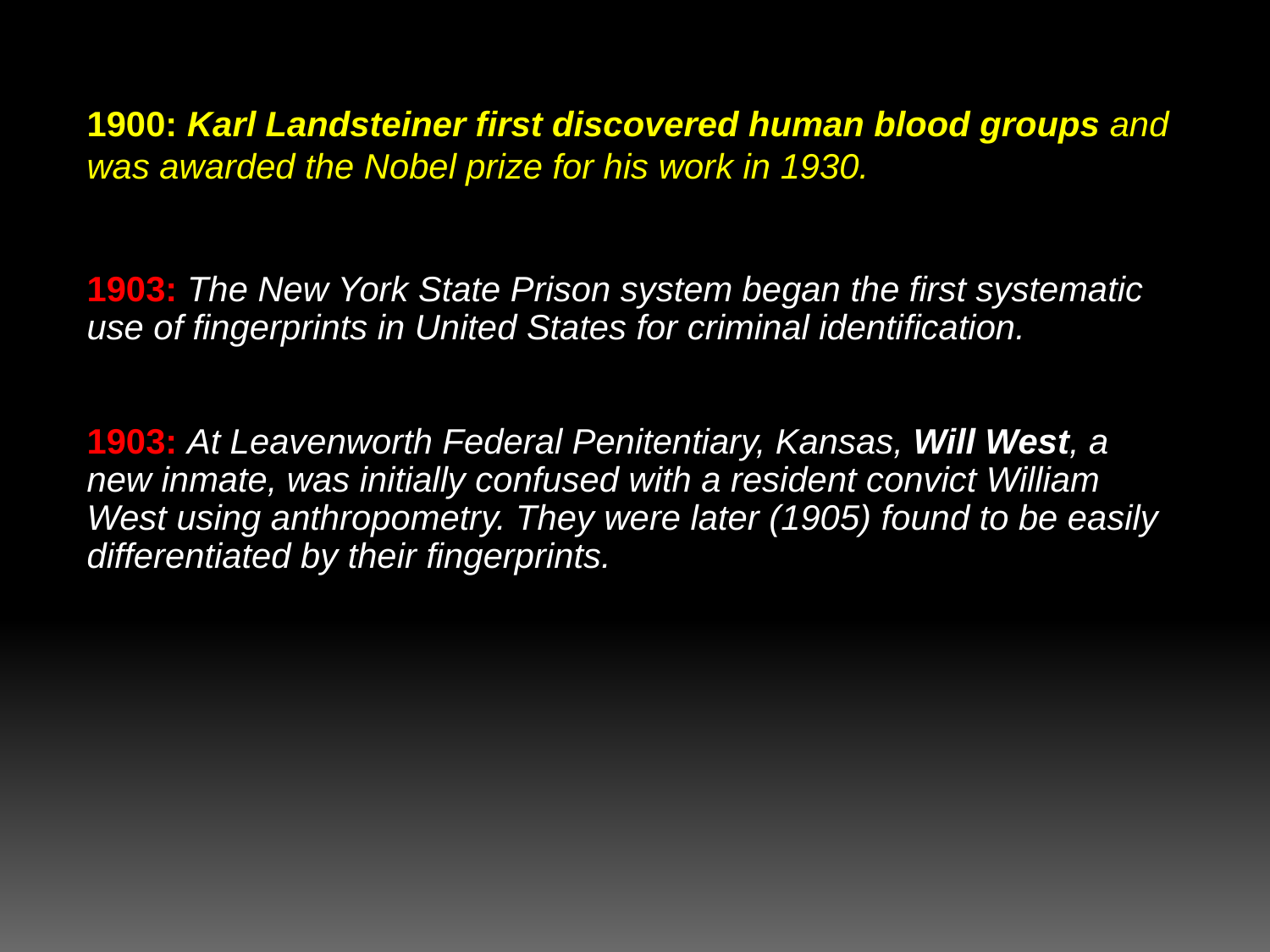

1900: Karl Landsteiner first discovered human blood groups and was awarded the Nobel prize for his work in 1930.

1903: The New York State Prison system began the first systematic use of fingerprints in United States for criminal identification.

1903: At Leavenworth Federal Penitentiary, Kansas, Will West, a new inmate, was initially confused with a resident convict William West using anthropometry. They were later (1905) found to be easily differentiated by their fingerprints.